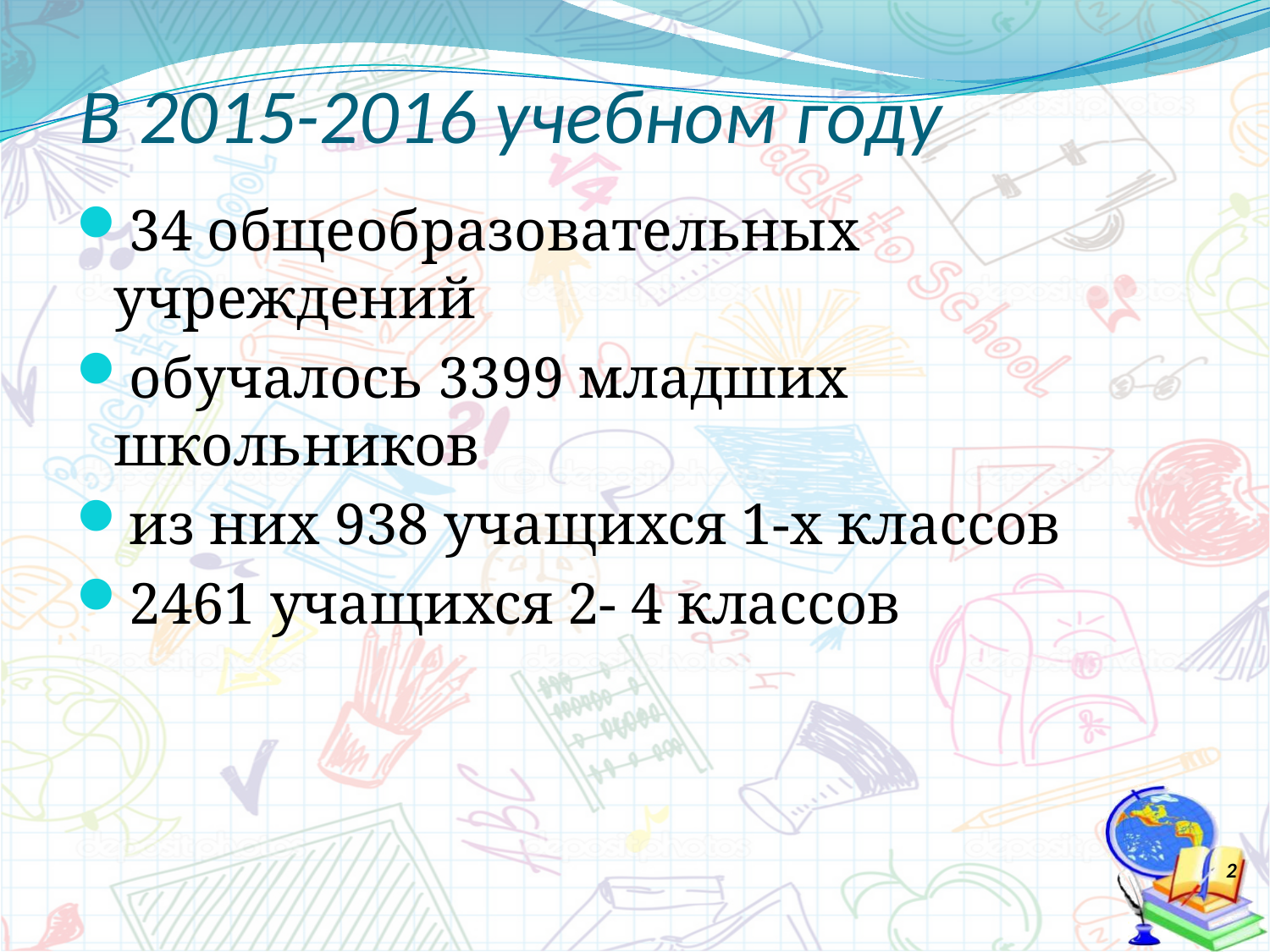

# В 2015-2016 учебном году
34 общеобразовательных учреждений
обучалось 3399 младших школьников
из них 938 учащихся 1-х классов
2461 учащихся 2- 4 классов
2